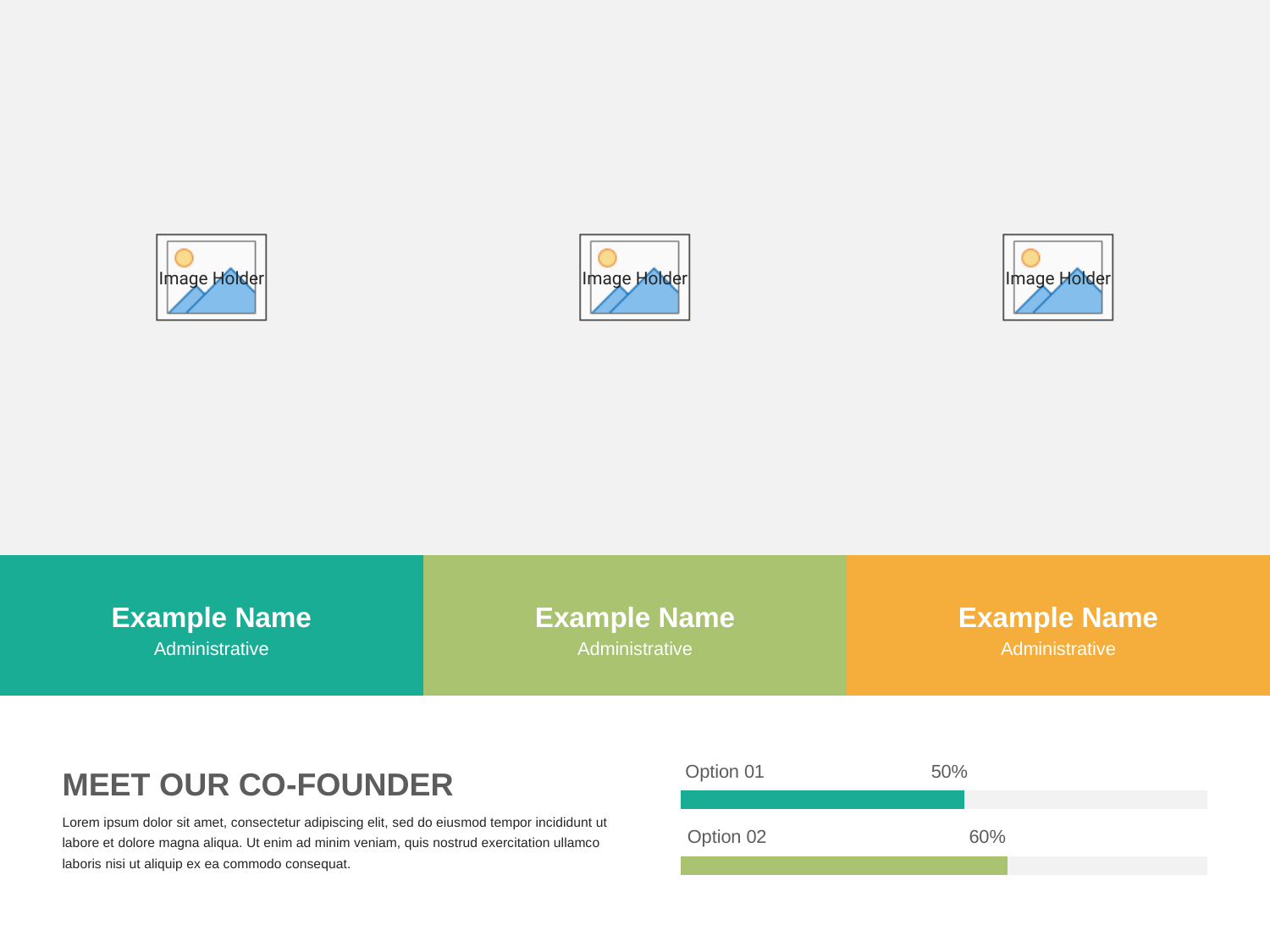

Example Name
Administrative
Example Name
Administrative
Example Name
Administrative
Option 01
50%
MEET OUR CO-FOUNDER

Lorem ipsum dolor sit amet, consectetur adipiscing elit, sed do eiusmod tempor incididunt ut labore et dolore magna aliqua. Ut enim ad minim veniam, quis nostrud exercitation ullamco laboris nisi ut aliquip ex ea commodo consequat.
Option 02
60%